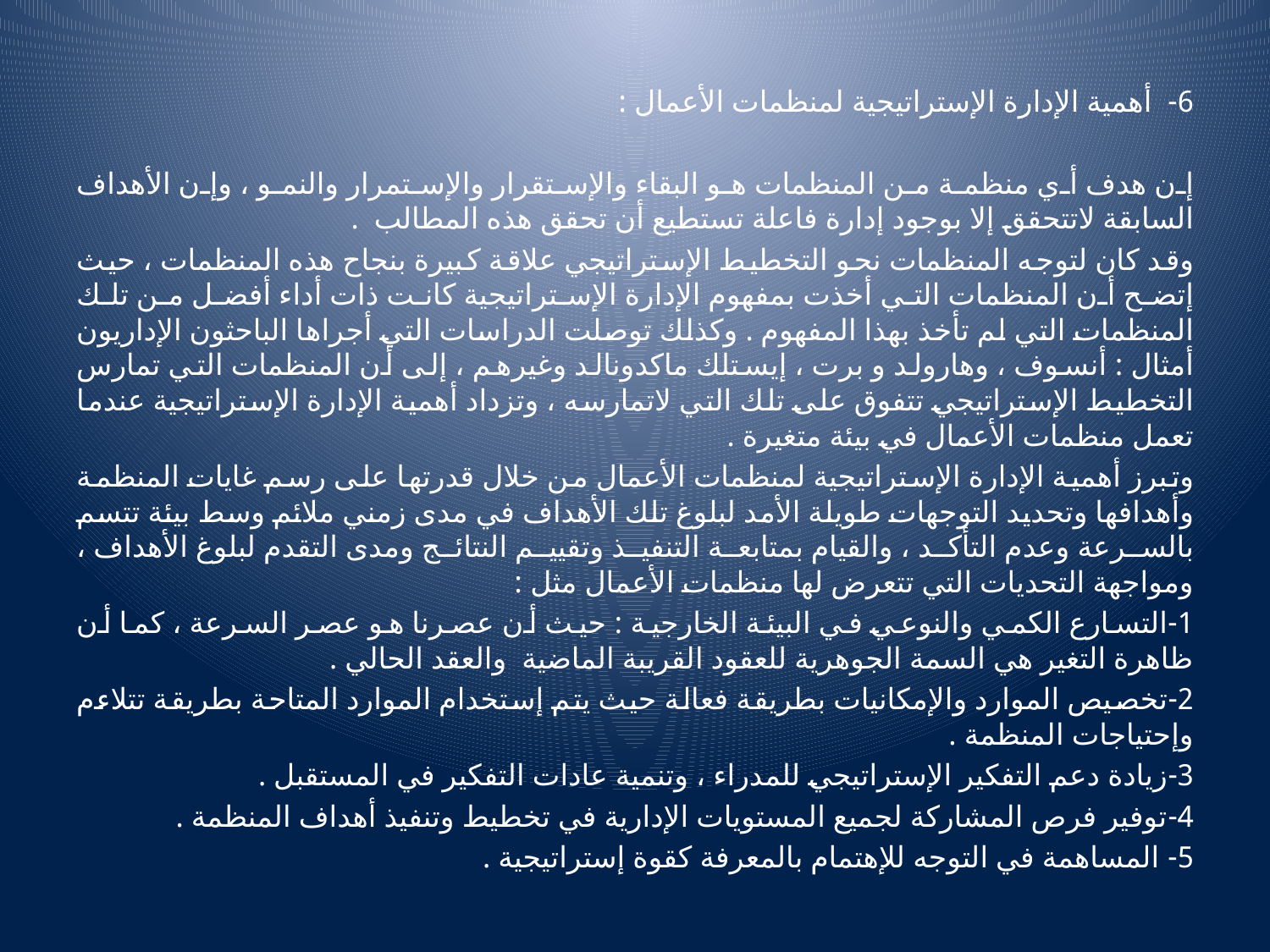

6-  أهمية الإدارة الإستراتيجية لمنظمات الأعمال :

إن هدف أي منظمة من المنظمات هو البقاء والإستقرار والإستمرار والنمو ، وإن الأهداف السابقة لاتتحقق إلا بوجود إدارة فاعلة تستطيع أن تحقق هذه المطالب  .
وقد كان لتوجه المنظمات نحو التخطيط الإستراتيجي علاقة كبيرة بنجاح هذه المنظمات ، حيث إتضح أن المنظمات التي أخذت بمفهوم الإدارة الإستراتيجية كانت ذات أداء أفضل من تلك المنظمات التي لم تأخذ بهذا المفهوم . وكذلك توصلت الدراسات التي أجراها الباحثون الإداريون أمثال : أنسوف ، وهارولد و برت ، إيستلك ماكدونالد وغيرهم ، إلى أن المنظمات التي تمارس التخطيط الإستراتيجي تتفوق على تلك التي لاتمارسه ، وتزداد أهمية الإدارة الإستراتيجية عندما تعمل منظمات الأعمال في بيئة متغيرة .
وتبرز أهمية الإدارة الإستراتيجية لمنظمات الأعمال من خلال قدرتها على رسم غايات المنظمة وأهدافها وتحديد التوجهات طويلة الأمد لبلوغ تلك الأهداف في مدى زمني ملائم وسط بيئة تتسم بالسرعة وعدم التأكد ، والقيام بمتابعة التنفيذ وتقييم النتائج ومدى التقدم لبلوغ الأهداف ، ومواجهة التحديات التي تتعرض لها منظمات الأعمال مثل :
1-التسارع الكمي والنوعي في البيئة الخارجية : حيث أن عصرنا هو عصر السرعة ، كما أن ظاهرة التغير هي السمة الجوهرية للعقود القريبة الماضية  والعقد الحالي .
2-تخصيص الموارد والإمكانيات بطريقة فعالة حيث يتم إستخدام الموارد المتاحة بطريقة تتلاءم وإحتياجات المنظمة .
3-زيادة دعم التفكير الإستراتيجي للمدراء ، وتنمية عادات التفكير في المستقبل .
4-توفير فرص المشاركة لجميع المستويات الإدارية في تخطيط وتنفيذ أهداف المنظمة .
5- المساهمة في التوجه للإهتمام بالمعرفة كقوة إستراتيجية .